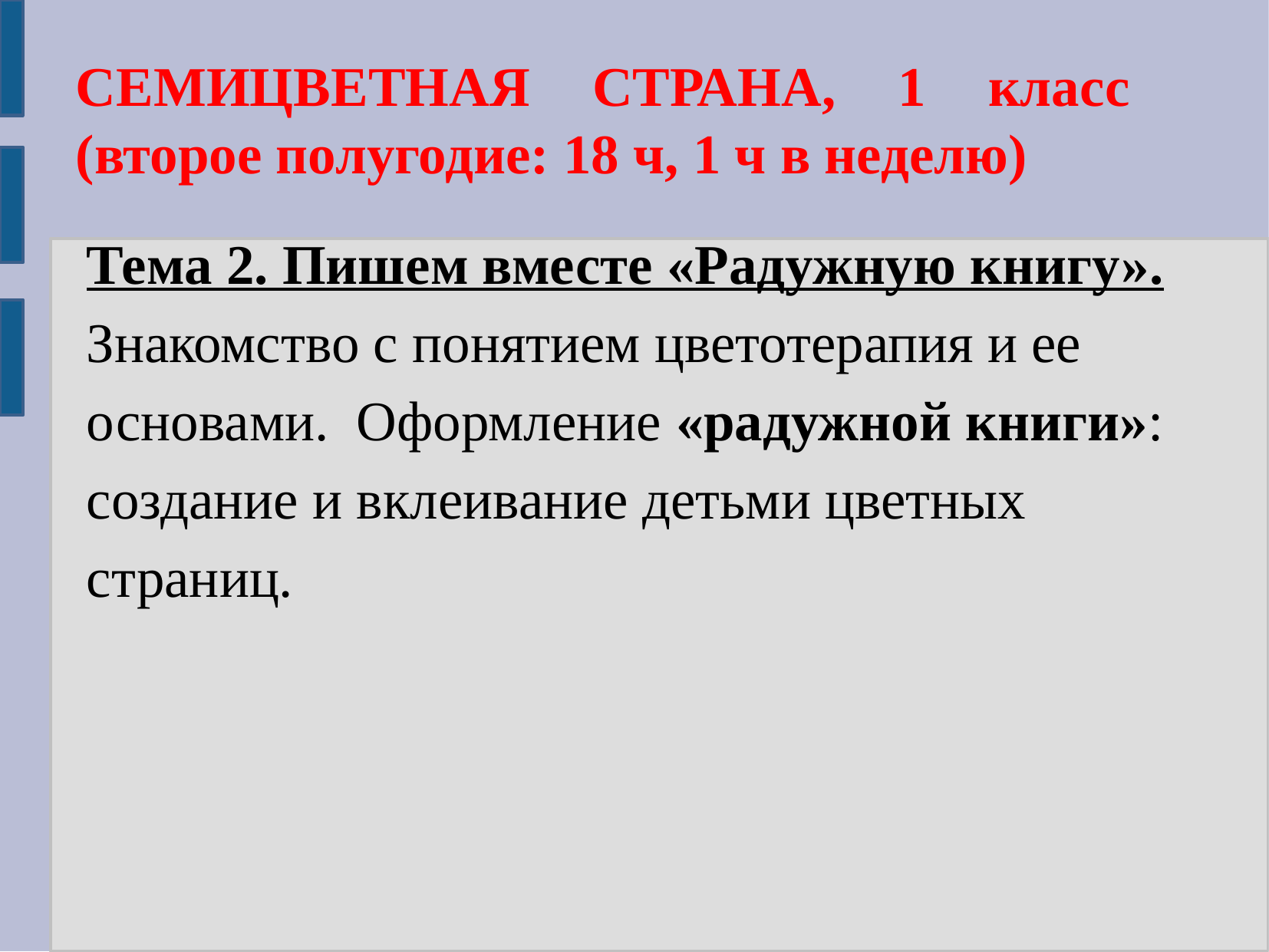

СЕМИЦВЕТНАЯ СТРАНА, 1 класс
(второе полугодие: 18 ч, 1 ч в неделю)
Тема 2. Пишем вместе «Радужную книгу».
Знакомство с понятием цветотерапия и ее
основами.  Оформление «радужной книги»:
создание и вклеивание детьми цветных
страниц.